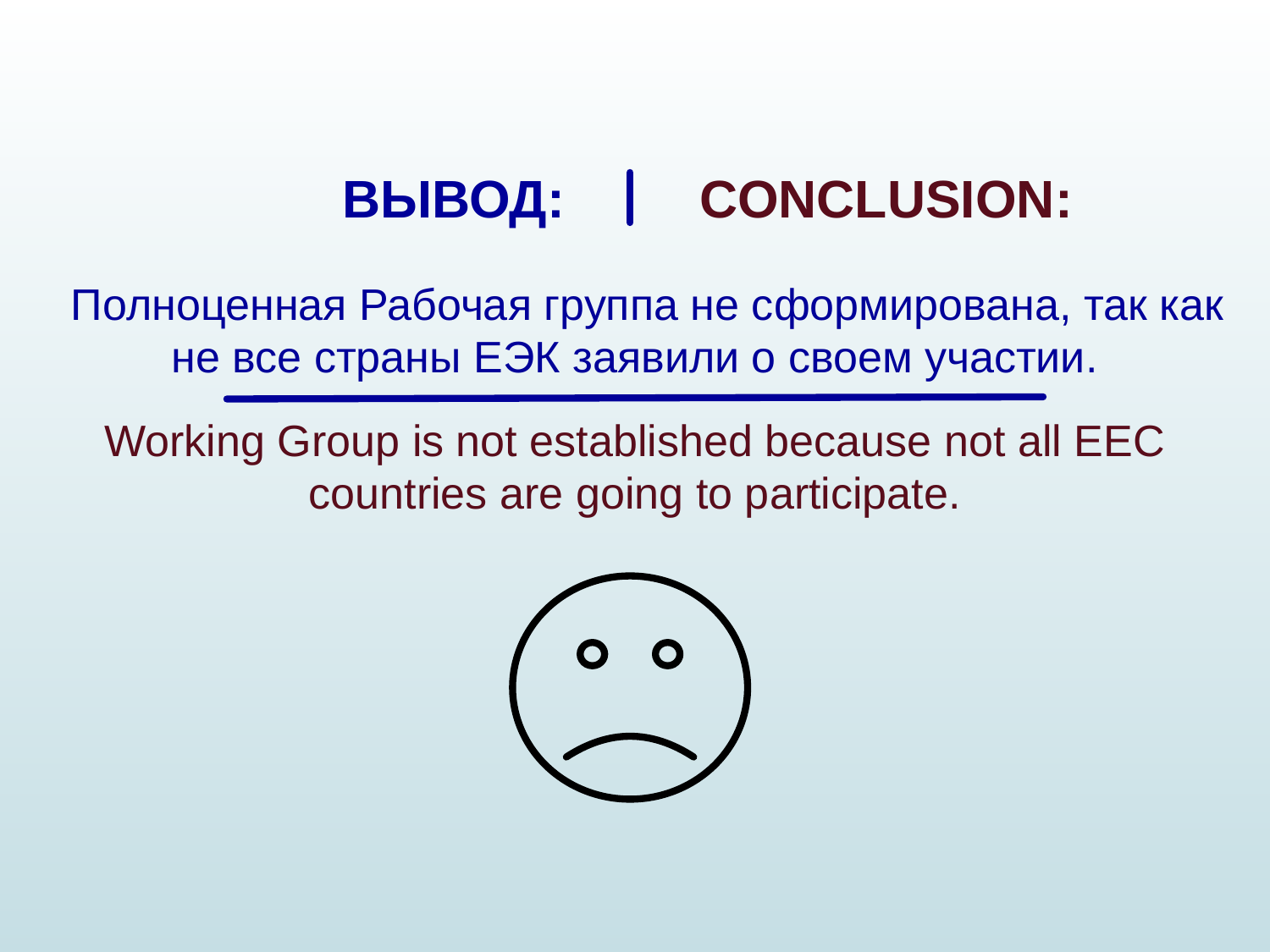

ВЫВОД:
CONCLUSION:
Полноценная Рабочая группа не сформирована, так как
не все страны ЕЭК заявили о своем участии.
Working Group is not established because not all EEC countries are going to participate.